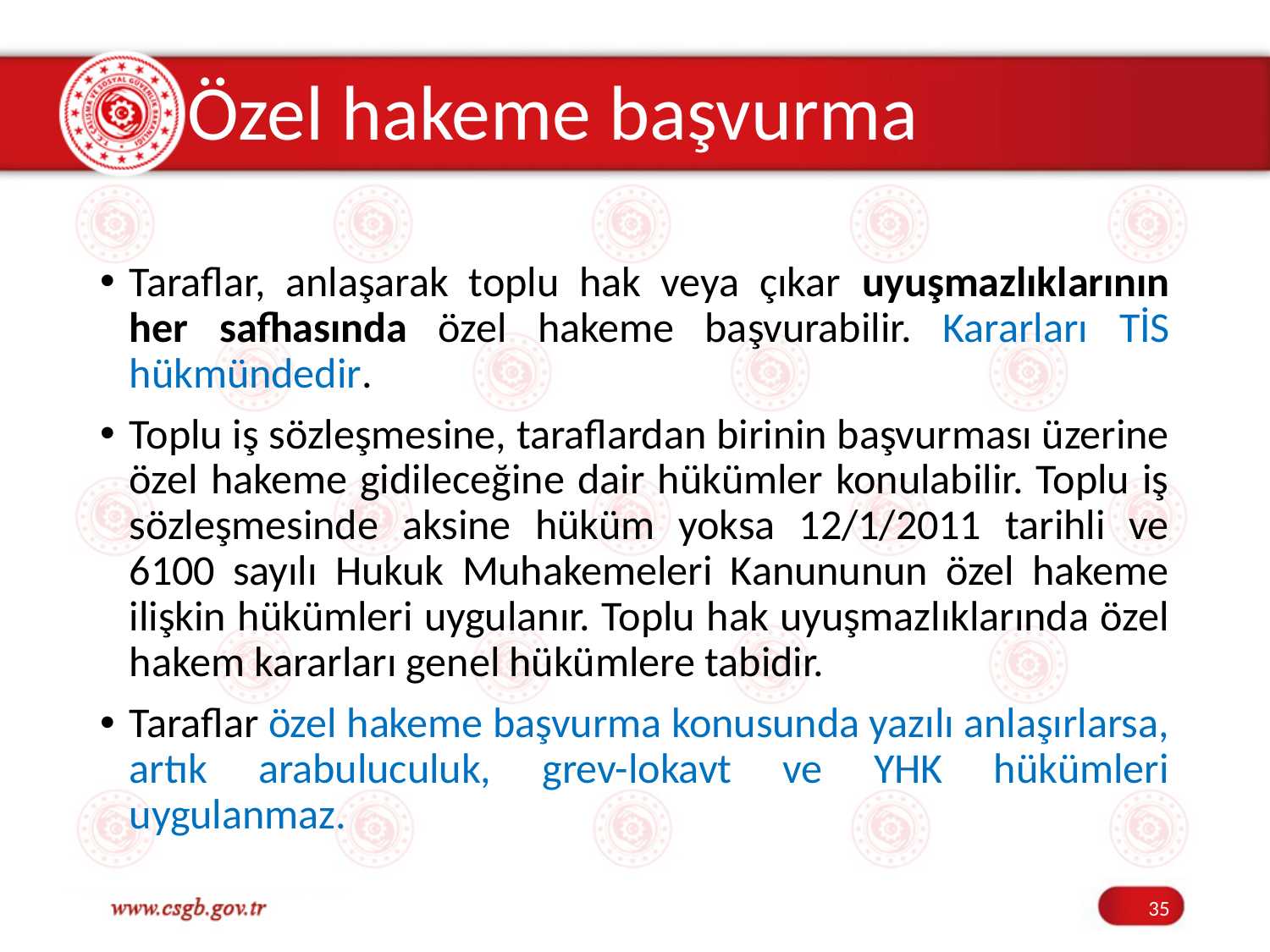

# Özel hakeme başvurma
Taraflar, anlaşarak toplu hak veya çıkar uyuşmazlıklarının her safhasında özel hakeme başvurabilir. Kararları TİS hükmündedir.
Toplu iş sözleşmesine, taraflardan birinin başvurması üzerine özel hakeme gidileceğine dair hükümler konulabilir. Toplu iş sözleşmesinde aksine hüküm yoksa 12/1/2011 tarihli ve 6100 sayılı Hukuk Muhakemeleri Kanununun özel hakeme ilişkin hükümleri uygulanır. Toplu hak uyuşmazlıklarında özel hakem kararları genel hükümlere tabidir.
Taraflar özel hakeme başvurma konusunda yazılı anlaşırlarsa, artık arabuluculuk, grev-lokavt ve YHK hükümleri uygulanmaz.

35